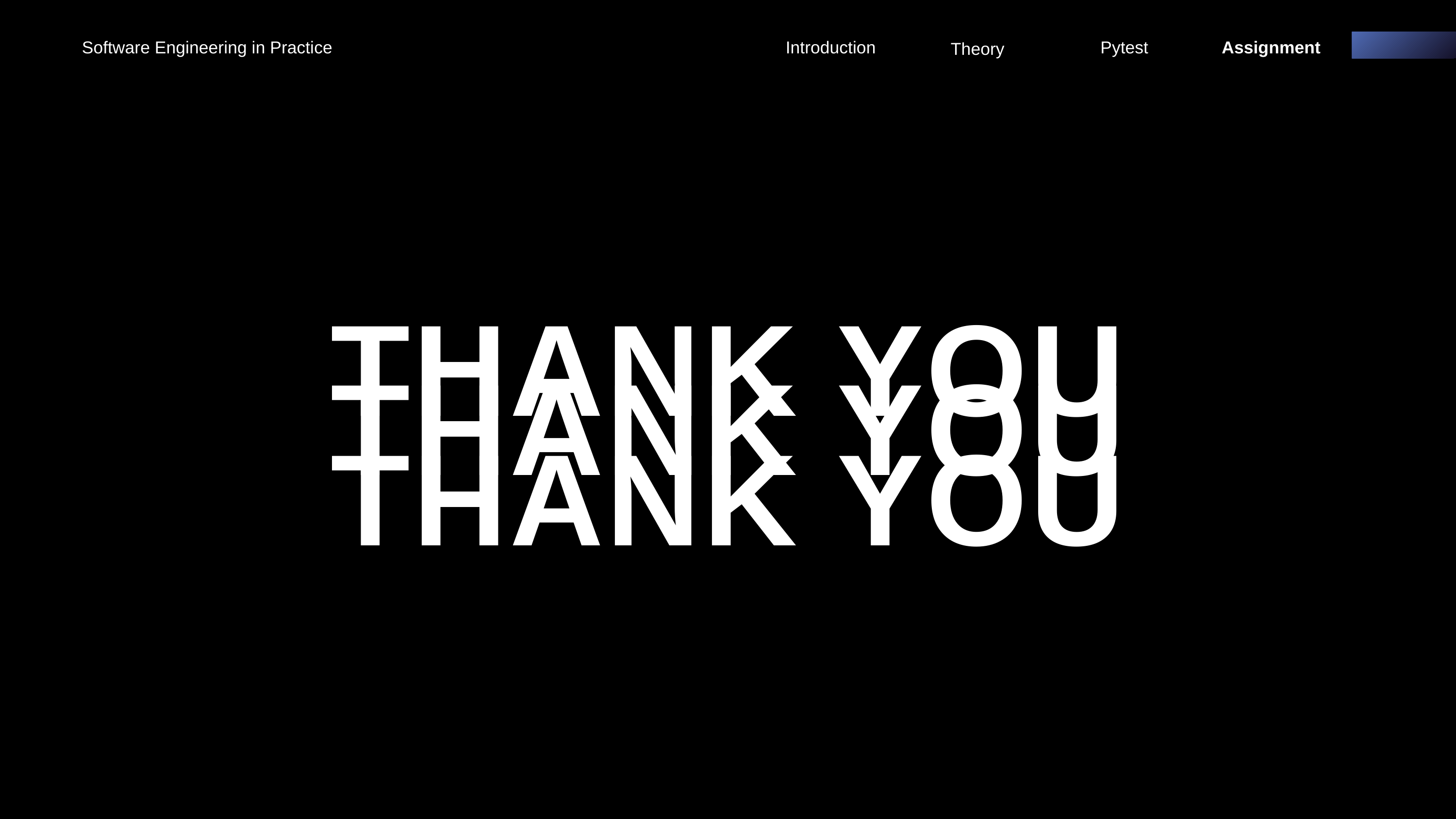

Software Engineering in Practice
Introduction
Pytest
Assignment
Theory
THANK YOU
THANK YOU
THANK YOU